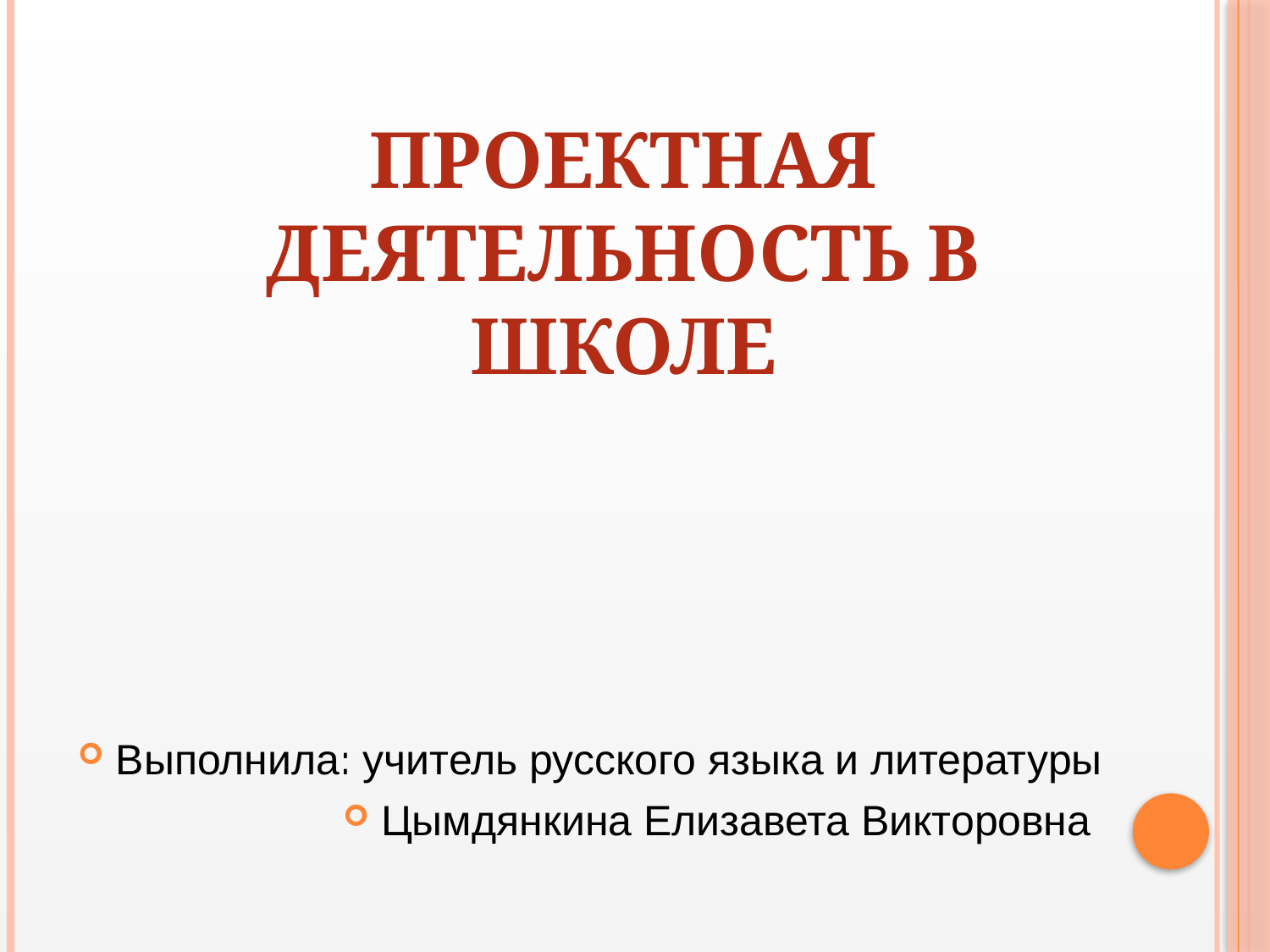

# Проектная деятельность в школе
Выполнила: учитель русского языка и литературы
Цымдянкина Елизавета Викторовна